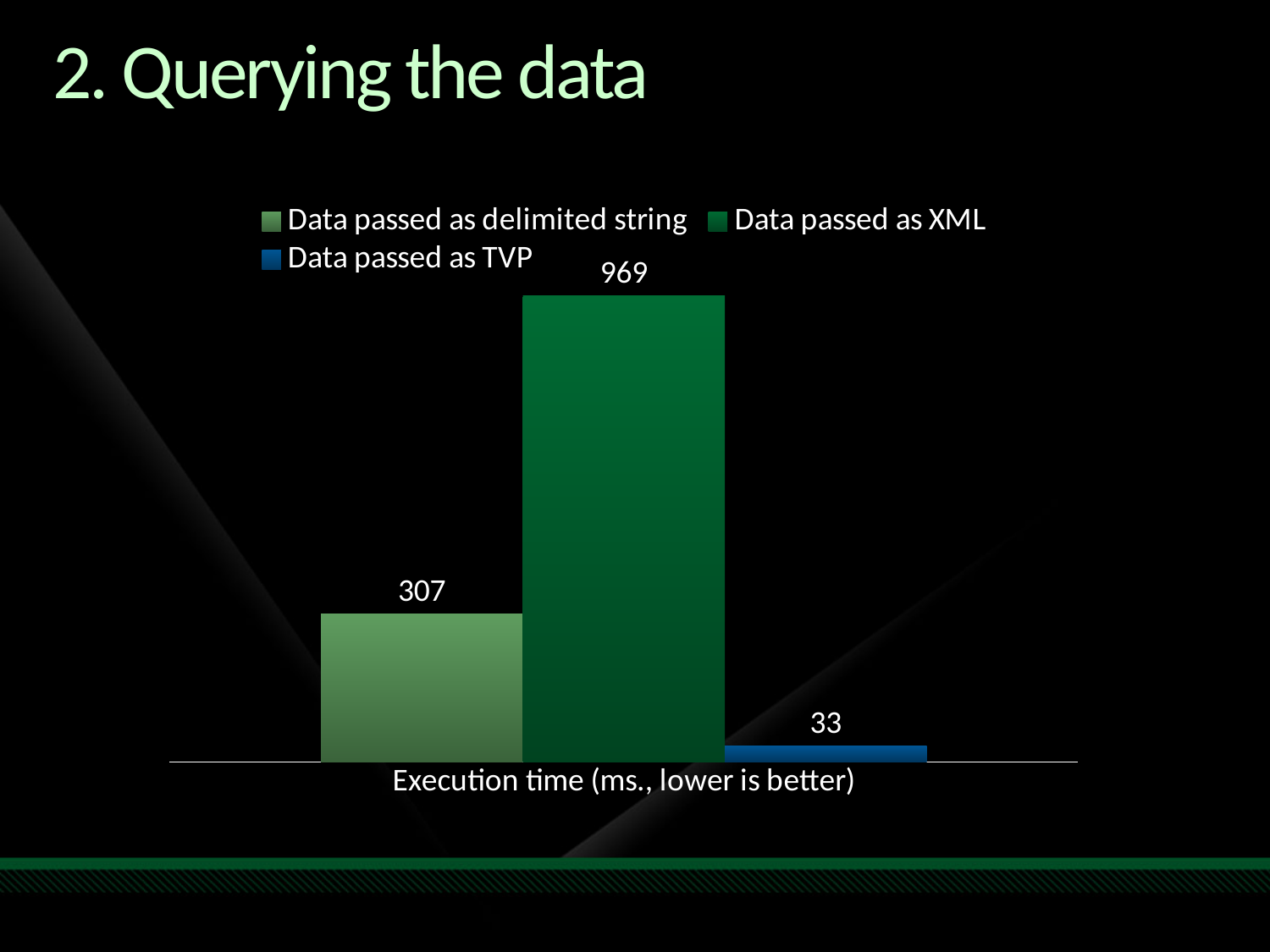

# 2. Querying the data

### Chart

| Category | Data passed as delimited string | Data passed as XML | Data passed as TVP |
|---|---|---|---|
| Execution time (ms., lower is better) | 307.0 | 969.0 | 33.0 |